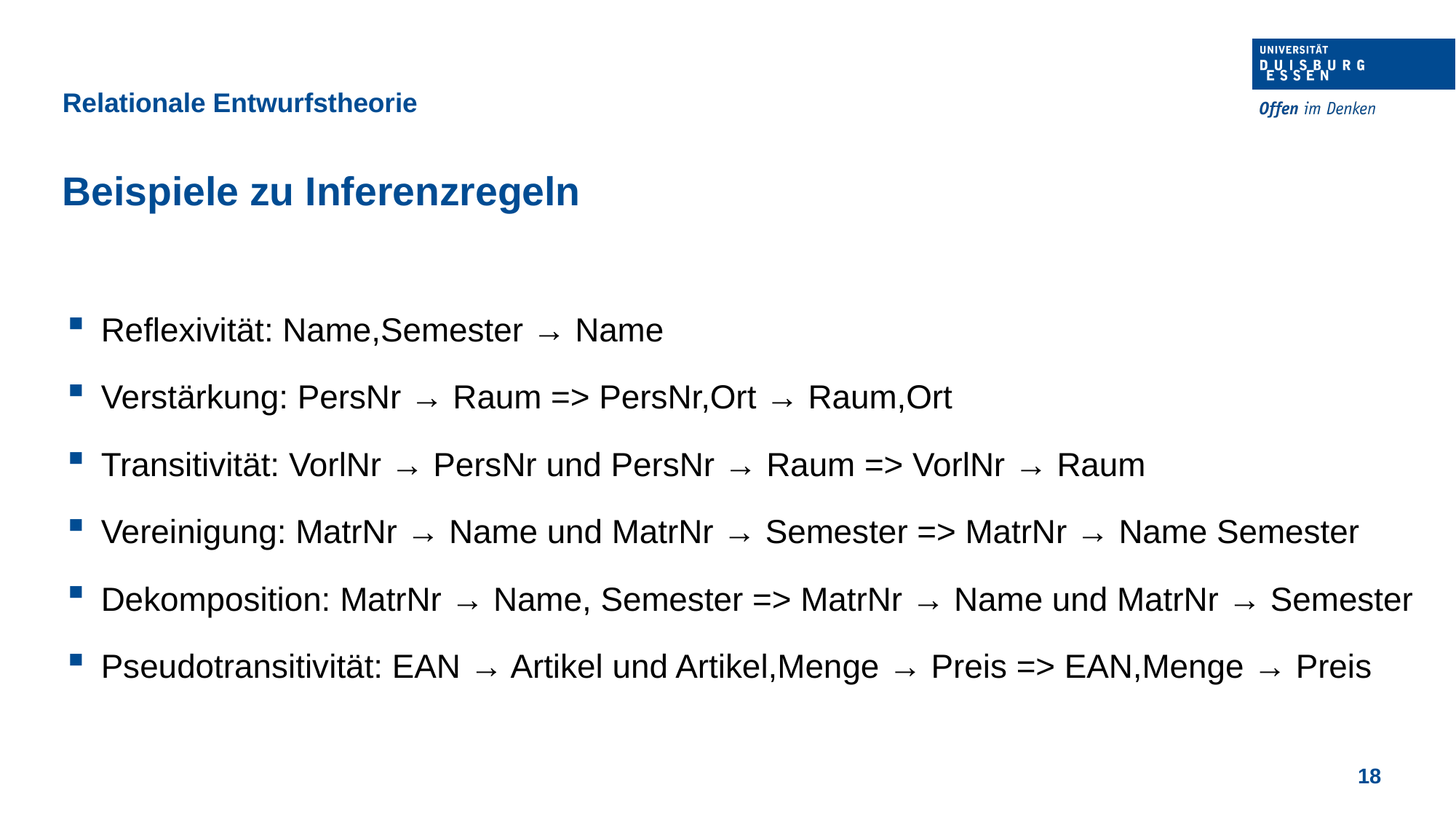

Relationale Entwurfstheorie
Beispiele zu Inferenzregeln
Reflexivität: Name,Semester → Name
Verstärkung: PersNr → Raum => PersNr,Ort → Raum,Ort
Transitivität: VorlNr → PersNr und PersNr → Raum => VorlNr → Raum
Vereinigung: MatrNr → Name und MatrNr → Semester => MatrNr → Name Semester
Dekomposition: MatrNr → Name, Semester => MatrNr → Name und MatrNr → Semester
Pseudotransitivität: EAN → Artikel und Artikel,Menge → Preis => EAN,Menge → Preis
18